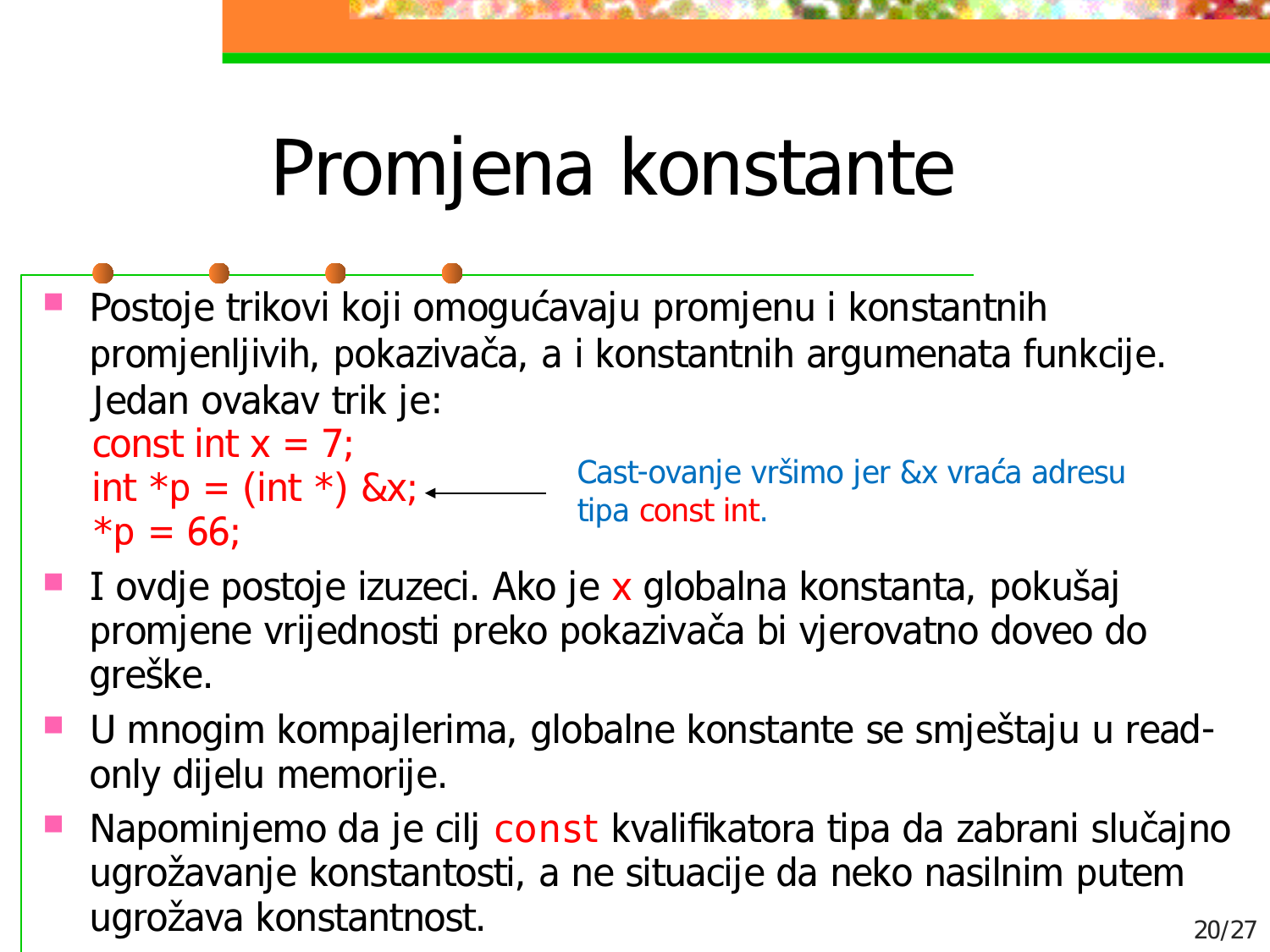

# Promjena konstante
Postoje trikovi koji omogućavaju promjenu i konstantnih promjenljivih, pokazivača, a i konstantnih argumenata funkcije. Jedan ovakav trik je:
const int x = 7;
int *p = (int *) &x;
*p = 66;
I ovdje postoje izuzeci. Ako je x globalna konstanta, pokušaj promjene vrijednosti preko pokazivača bi vjerovatno doveo do greške.
U mnogim kompajlerima, globalne konstante se smještaju u read-only dijelu memorije.
Napominjemo da je cilj const kvalifikatora tipa da zabrani slučajno ugrožavanje konstantosti, a ne situacije da neko nasilnim putem ugrožava konstantnost.
Cast-ovanje vršimo jer &x vraća adresu tipa const int.
20/27